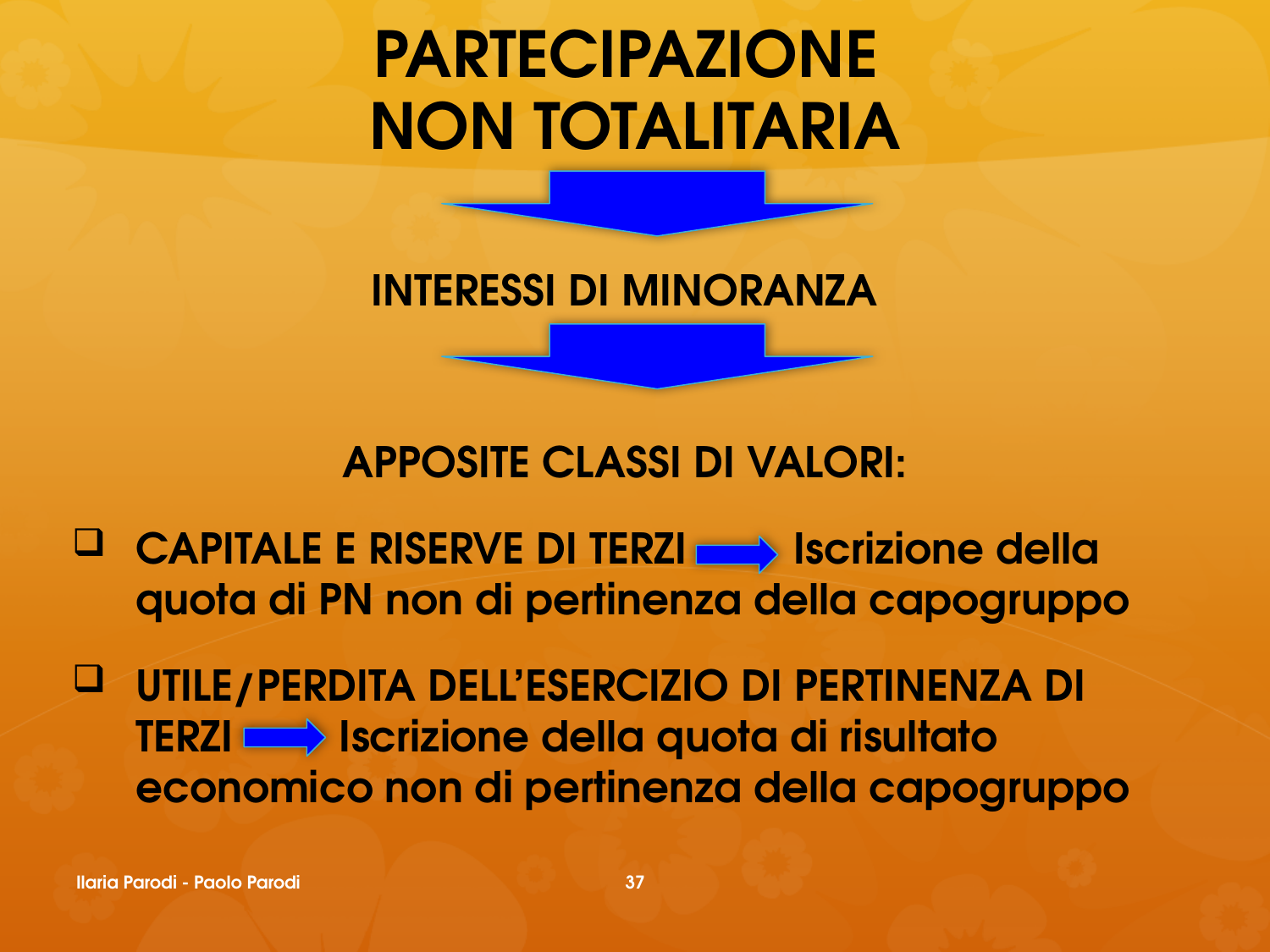

# PARTECIPAZIONE NON TOTALITARIA

INTERESSI DI MINORANZA

APPOSITE CLASSI DI VALORI:
CAPITALE E RISERVE DI TERZI         Iscrizione della quota di PN non di pertinenza della capogruppo
UTILE/PERDITA DELL’ESERCIZIO DI PERTINENZA DI TERZI         Iscrizione della quota di risultato economico non di pertinenza della capogruppo

Ilaria Parodi - Paolo Parodi
37